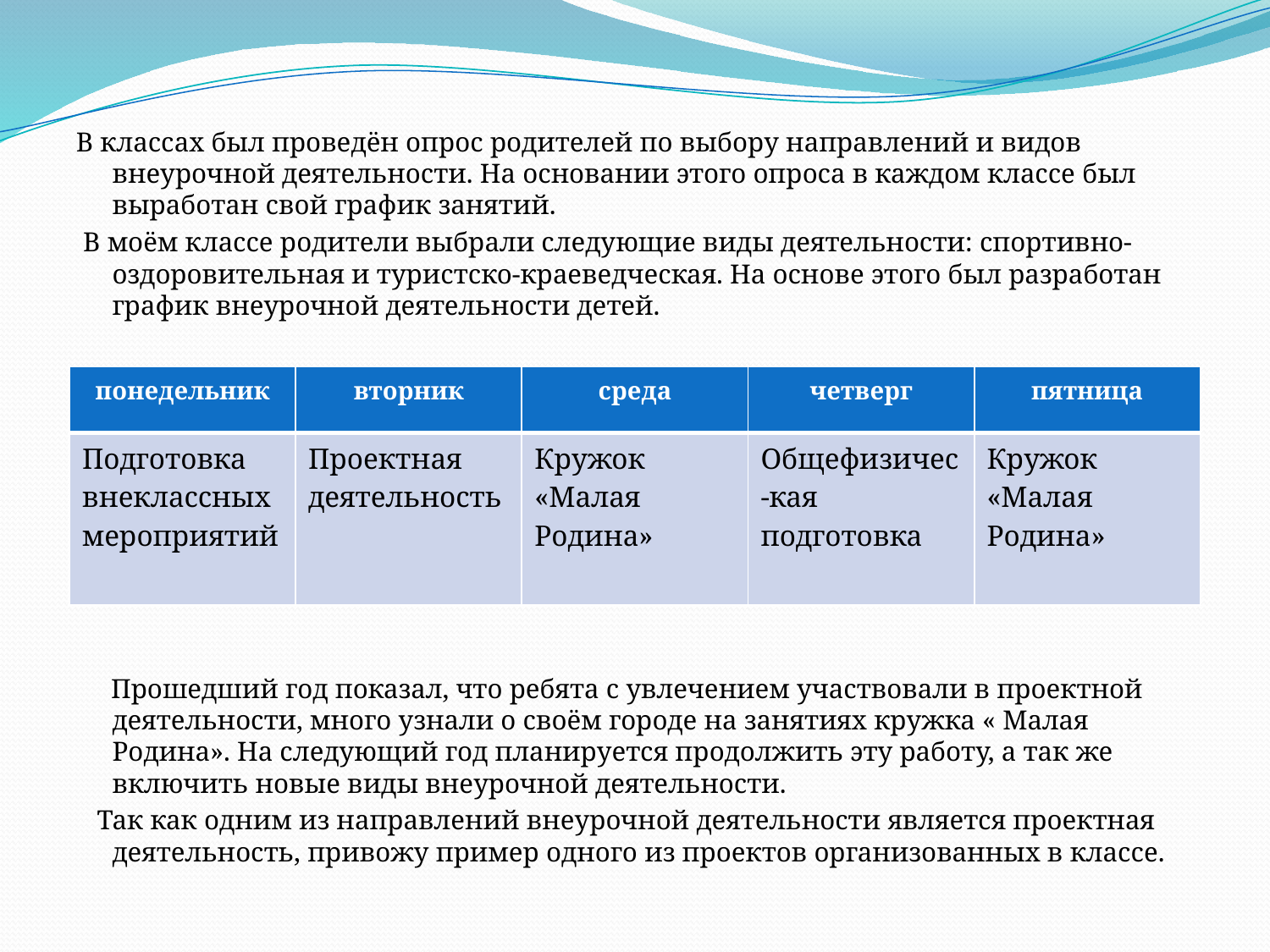

В классах был проведён опрос родителей по выбору направлений и видов внеурочной деятельности. На основании этого опроса в каждом классе был выработан свой график занятий.
 В моём классе родители выбрали следующие виды деятельности: спортивно-оздоровительная и туристско-краеведческая. На основе этого был разработан график внеурочной деятельности детей.

     Прошедший год показал, что ребята с увлечением участвовали в проектной деятельности, много узнали о своём городе на занятиях кружка « Малая Родина». На следующий год планируется продолжить эту работу, а так же включить новые виды внеурочной деятельности.
   Так как одним из направлений внеурочной деятельности является проектная деятельность, привожу пример одного из проектов организованных в классе.
| понедельник | вторник | среда | четверг | пятница |
| --- | --- | --- | --- | --- |
| Подготовка внеклассных мероприятий | Проектная деятельность | Кружок «Малая Родина» | Общефизичес-кая подготовка | Кружок «Малая Родина» |